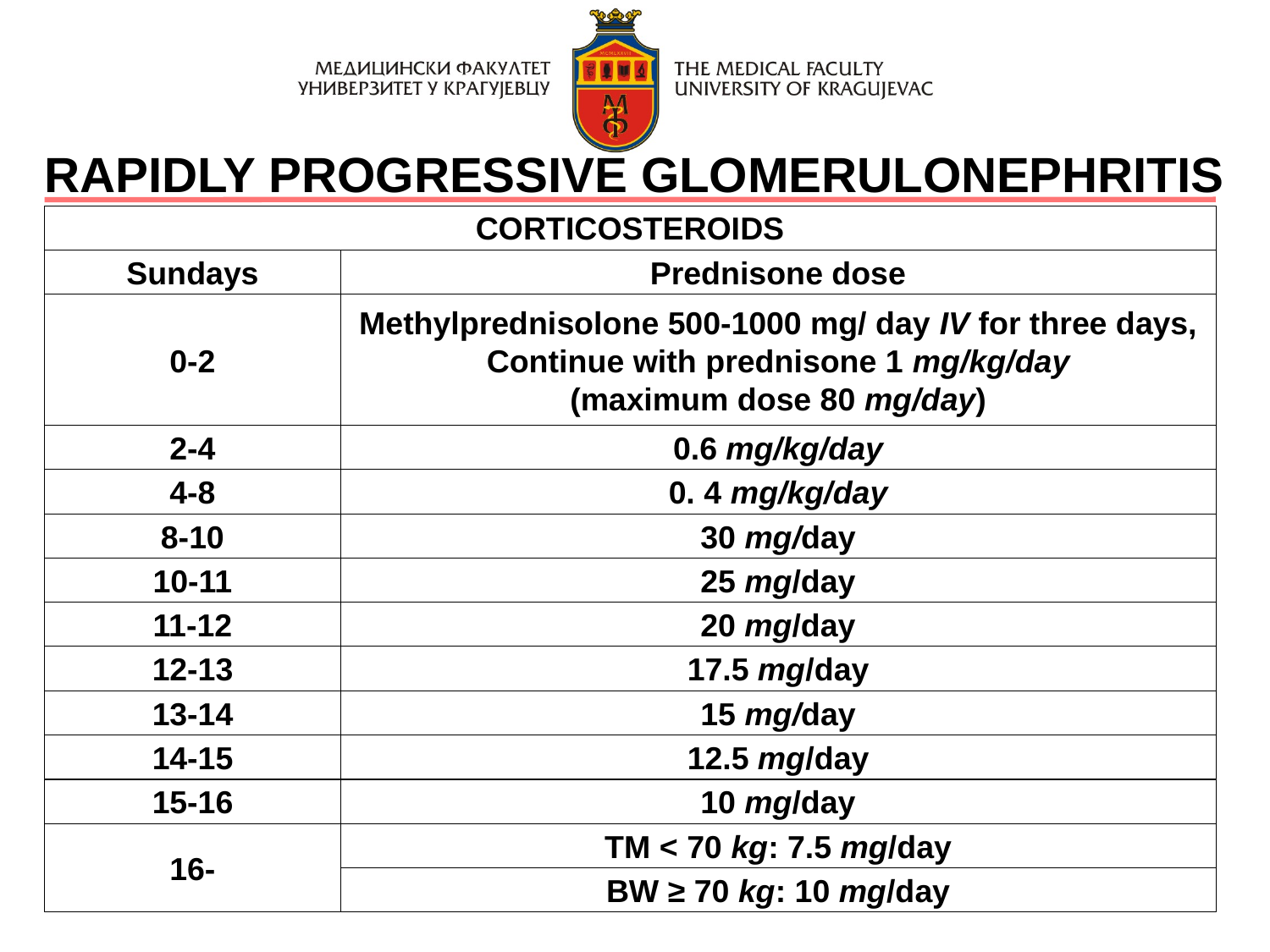

RAPIDLY PROGRESSIVE GLOMERULONEPHRITIS

CORTICOSTEROIDS
Sundays
Prednisone dose
0-2
Methylprednisolone 500-1000 mg/ day IV for three days,
Continue with prednisone 1 mg/kg/day
(maximum dose 80 mg/day)
2-4
0.6 mg/kg/day
4-8
0. 4 mg/kg/day
8-10
30 mg/day
10-11
25 mg/day
11-12
20 mg/day
12-13
17.5 mg/day
13-14
15 mg/day
14-15
12.5 mg/day
15-16
10 mg/day
16-
TM < 70 kg: 7.5 mg/day
BW ≥ 70 kg: 10 mg/day